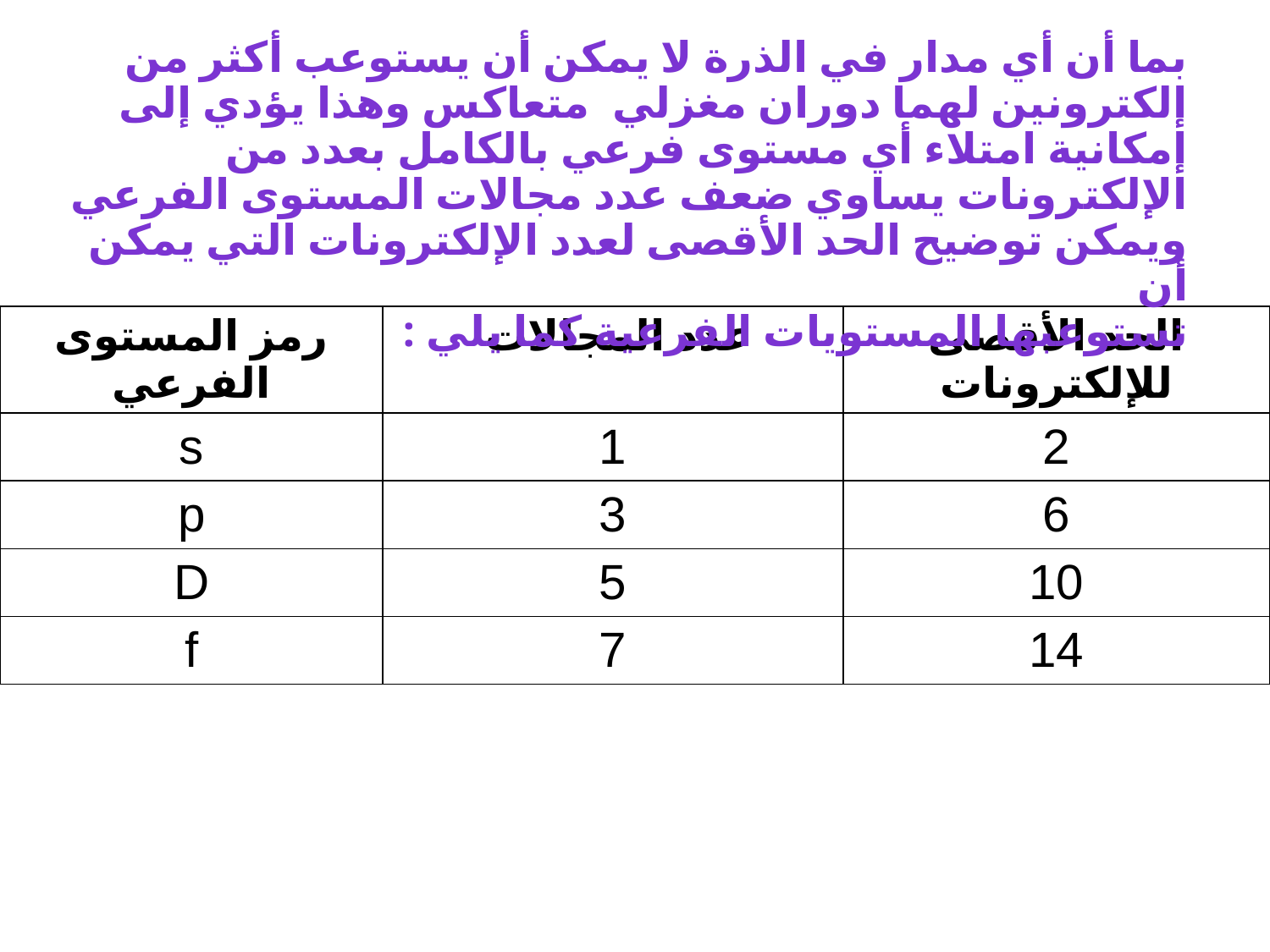

بما أن أي مدار في الذرة لا يمكن أن يستوعب أكثر من إلكترونين لهما دوران مغزلي  متعاكس وهذا يؤدي إلى إمكانية امتلاء أي مستوى فرعي بالكامل بعدد من الإلكترونات يساوي ضعف عدد مجالات المستوى الفرعي ويمكن توضيح الحد الأقصى لعدد الإلكترونات التي يمكن أن
تستوعبها المستويات الفرعية كما يلي :
| رمز المستوى الفرعي | عدد المجالات | الحد الأقصى للإلكترونات |
| --- | --- | --- |
| s | 1 | 2 |
| p | 3 | 6 |
| D | 5 | 10 |
| f | 7 | 14 |